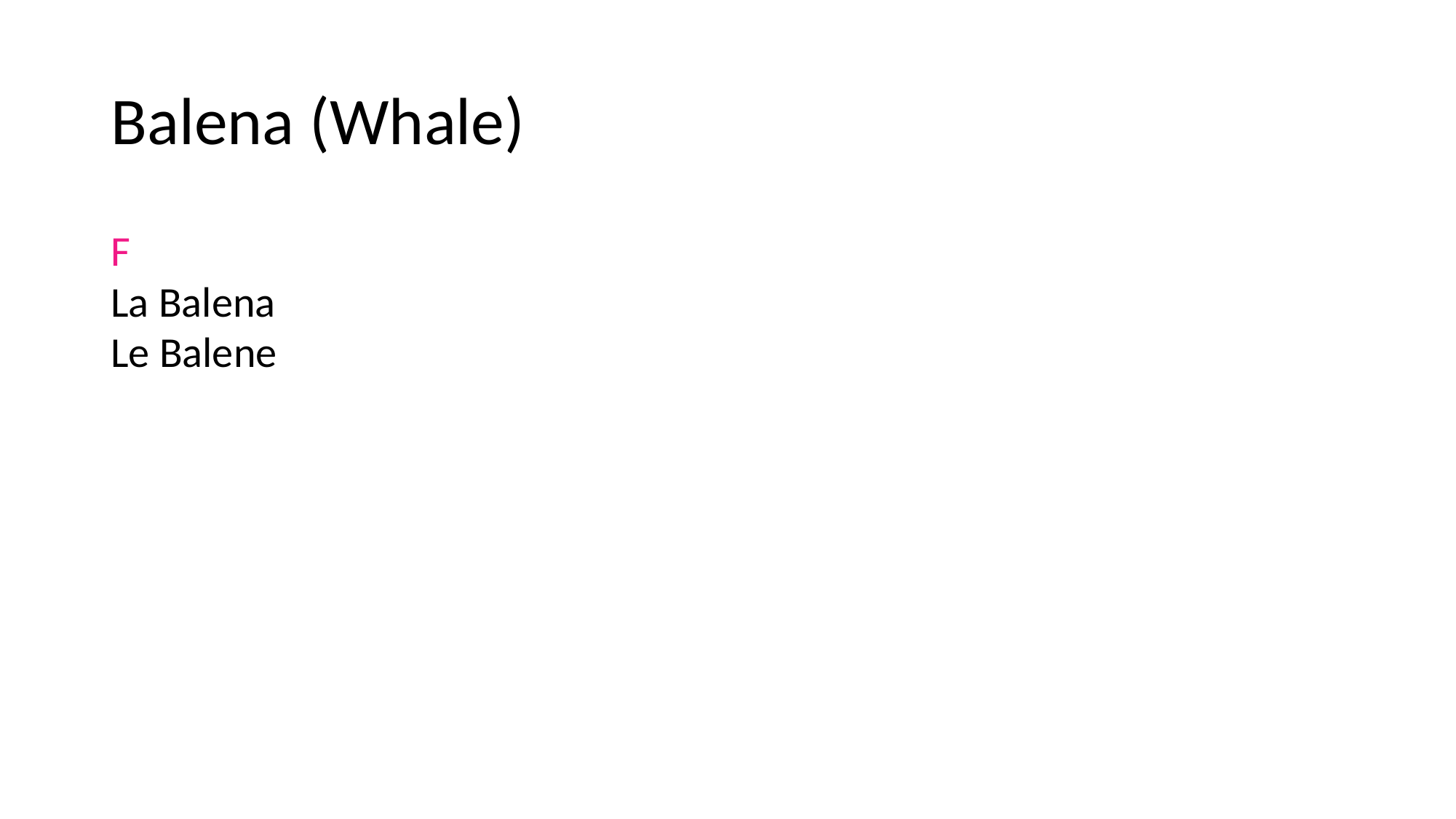

# Balena (Whale)
F
La Balena
Le Balene